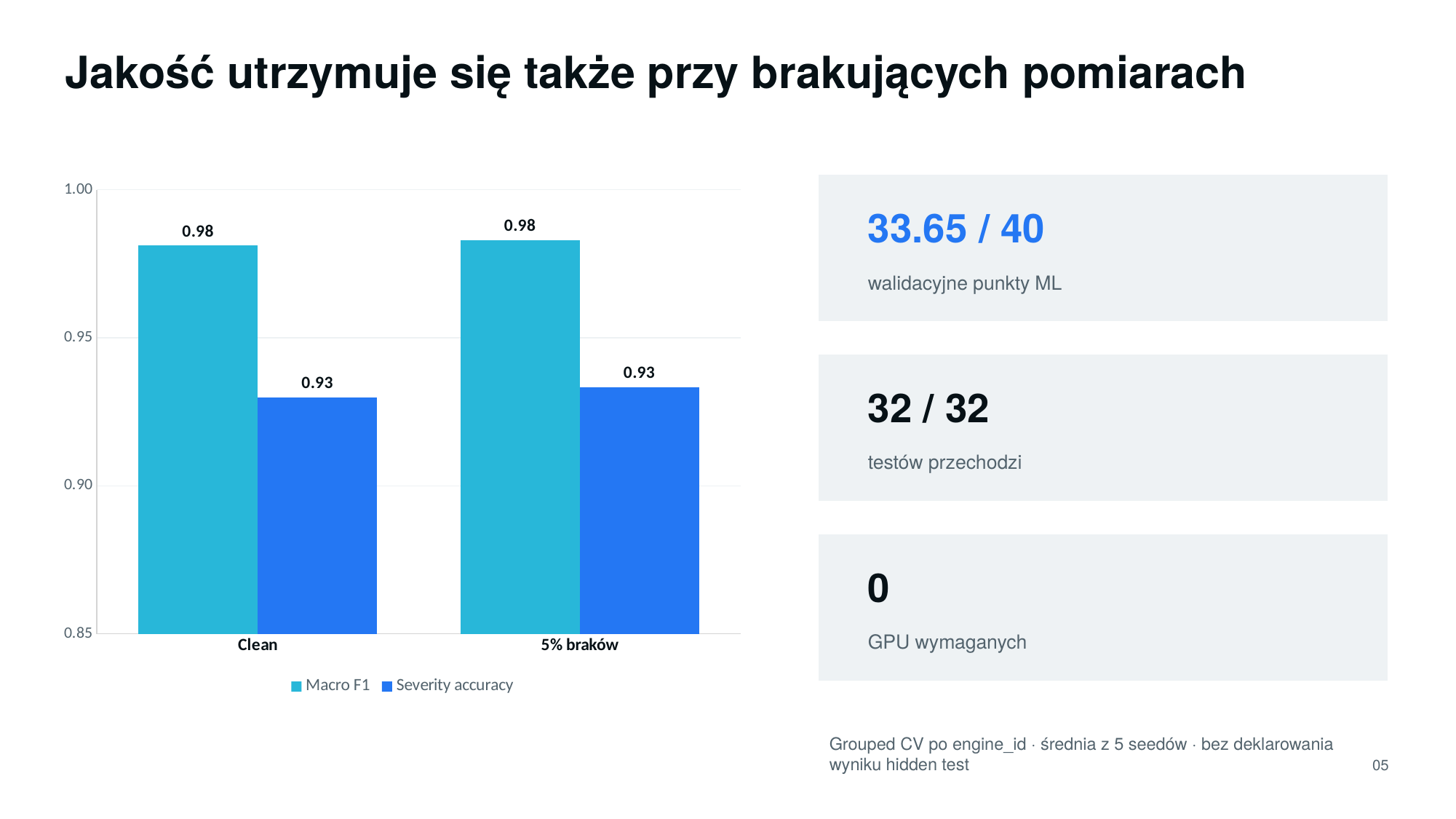

Jakość utrzymuje się także przy brakujących pomiarach

### Chart

| Category |  |  |
|---|---|---|
| Clean | 0.9811 | 0.9298 |
| 5% braków | 0.9829 | 0.9333 |
33.65 / 40
walidacyjne punkty ML

32 / 32
testów przechodzi

0
GPU wymaganych
Grouped CV po engine_id · średnia z 5 seedów · bez deklarowania wyniku hidden test
05